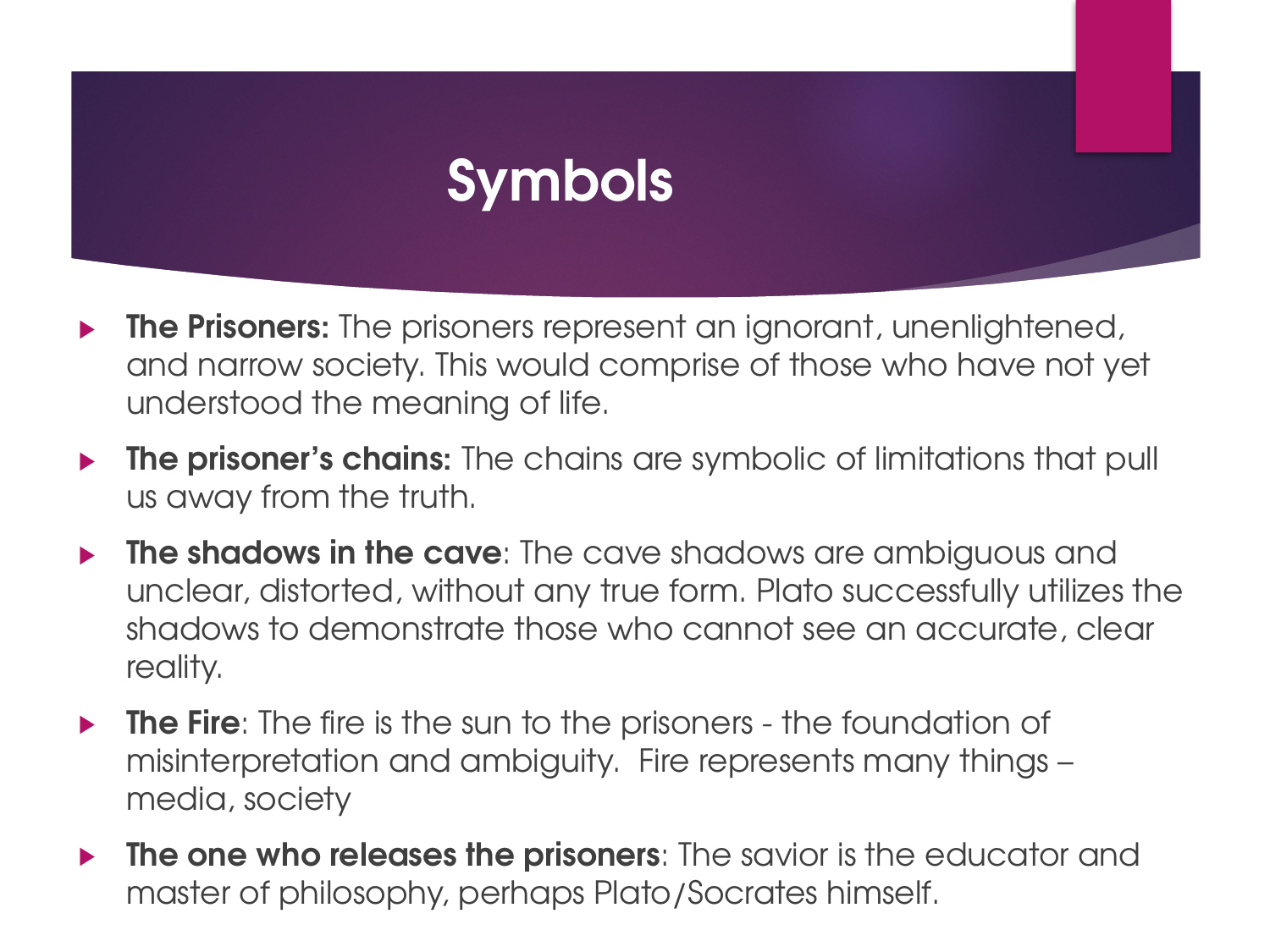

# Symbols
The Prisoners: The prisoners represent an ignorant, unenlightened, and narrow society. This would comprise of those who have not yet understood the meaning of life.
The prisoner’s chains: The chains are symbolic of limitations that pull us away from the truth.
The shadows in the cave: The cave shadows are ambiguous and unclear, distorted, without any true form. Plato successfully utilizes the shadows to demonstrate those who cannot see an accurate, clear reality.
The Fire: The fire is the sun to the prisoners - the foundation of misinterpretation and ambiguity.  Fire represents many things – media, society
The one who releases the prisoners: The savior is the educator and master of philosophy, perhaps Plato/Socrates himself.